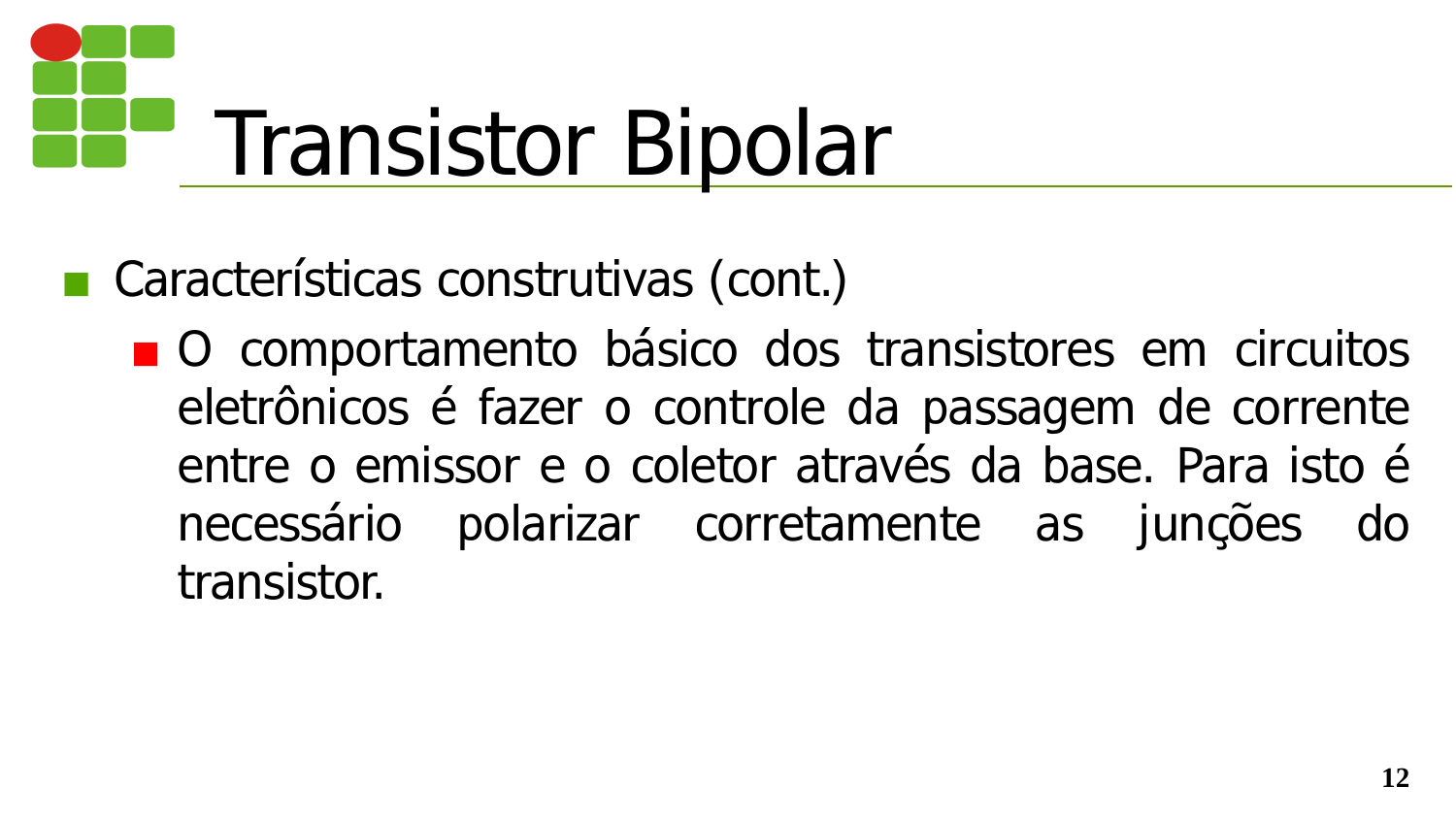

# Transistor Bipolar
Características construtivas (cont.)
O comportamento básico dos transistores em circuitos eletrônicos é fazer o controle da passagem de corrente entre o emissor e o coletor através da base. Para isto é necessário polarizar corretamente as junções do transistor.

12